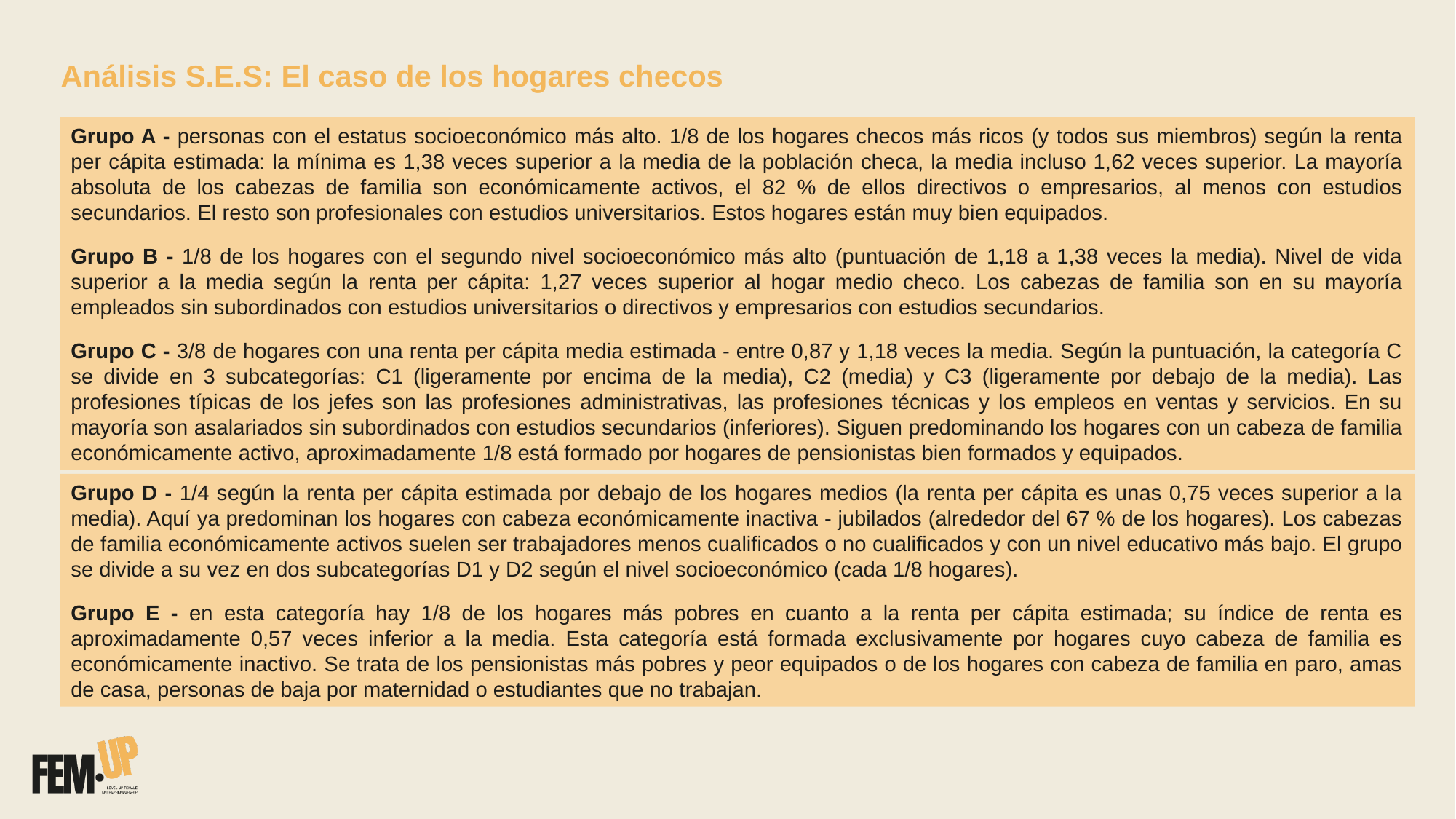

Análisis S.E.S: El caso de los hogares checos​
Grupo A - personas con el estatus socioeconómico más alto. 1/8 de los hogares checos más ricos (y todos sus miembros) según la renta per cápita estimada: la mínima es 1,38 veces superior a la media de la población checa, la media incluso 1,62 veces superior. La mayoría absoluta de los cabezas de familia son económicamente activos, el 82 % de ellos directivos o empresarios, al menos con estudios secundarios. El resto son profesionales con estudios universitarios. Estos hogares están muy bien equipados.
Grupo B - 1/8 de los hogares con el segundo nivel socioeconómico más alto (puntuación de 1,18 a 1,38 veces la media). Nivel de vida superior a la media según la renta per cápita: 1,27 veces superior al hogar medio checo. Los cabezas de familia son en su mayoría empleados sin subordinados con estudios universitarios o directivos y empresarios con estudios secundarios.
Grupo C - 3/8 de hogares con una renta per cápita media estimada - entre 0,87 y 1,18 veces la media. Según la puntuación, la categoría C se divide en 3 subcategorías: C1 (ligeramente por encima de la media), C2 (media) y C3 (ligeramente por debajo de la media). Las profesiones típicas de los jefes son las profesiones administrativas, las profesiones técnicas y los empleos en ventas y servicios. En su mayoría son asalariados sin subordinados con estudios secundarios (inferiores). Siguen predominando los hogares con un cabeza de familia económicamente activo, aproximadamente 1/8 está formado por hogares de pensionistas bien formados y equipados.
Grupo D - 1/4 según la renta per cápita estimada por debajo de los hogares medios (la renta per cápita es unas 0,75 veces superior a la media). Aquí ya predominan los hogares con cabeza económicamente inactiva - jubilados (alrededor del 67 % de los hogares). Los cabezas de familia económicamente activos suelen ser trabajadores menos cualificados o no cualificados y con un nivel educativo más bajo. El grupo se divide a su vez en dos subcategorías D1 y D2 según el nivel socioeconómico (cada 1/8 hogares).
Grupo E - en esta categoría hay 1/8 de los hogares más pobres en cuanto a la renta per cápita estimada; su índice de renta es aproximadamente 0,57 veces inferior a la media. Esta categoría está formada exclusivamente por hogares cuyo cabeza de familia es económicamente inactivo. Se trata de los pensionistas más pobres y peor equipados o de los hogares con cabeza de familia en paro, amas de casa, personas de baja por maternidad o estudiantes que no trabajan.